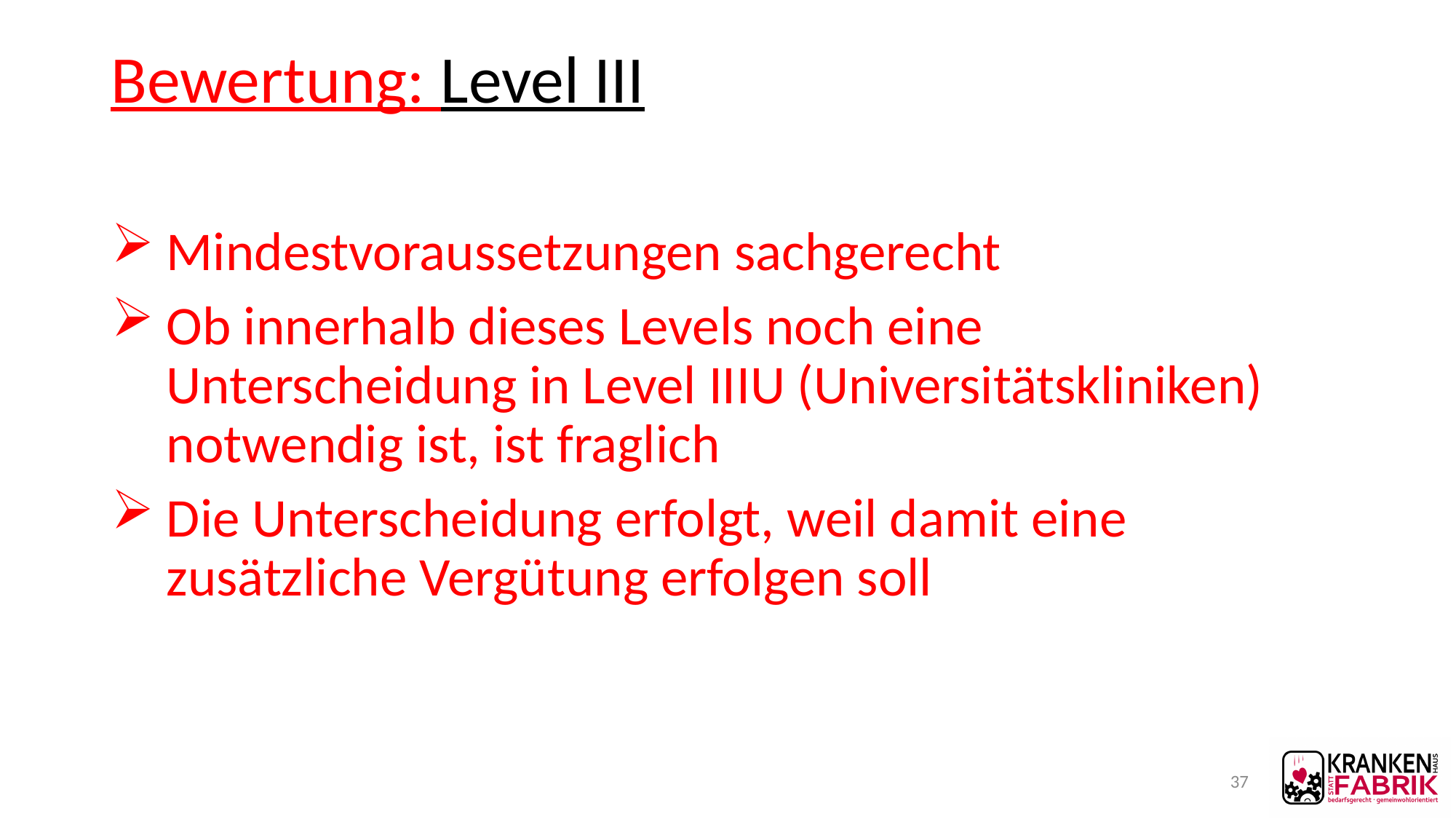

# Bewertung: Level III
Mindestvoraussetzungen sachgerecht
Ob innerhalb dieses Levels noch eine Unterscheidung in Level IIIU (Universitätskliniken) notwendig ist, ist fraglich
Die Unterscheidung erfolgt, weil damit eine zusätzliche Vergütung erfolgen soll
37